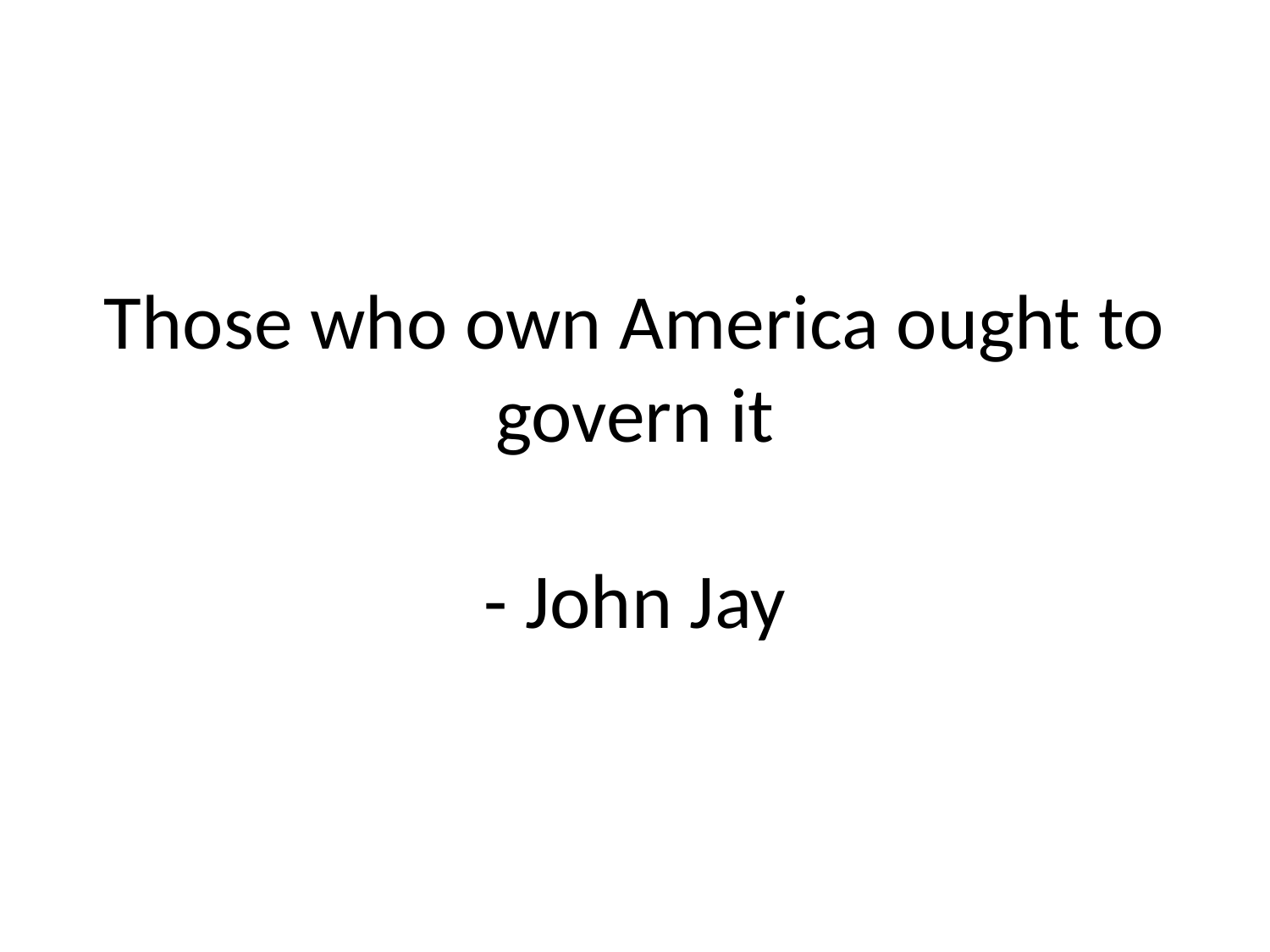

# Those who own America ought to govern it - John Jay